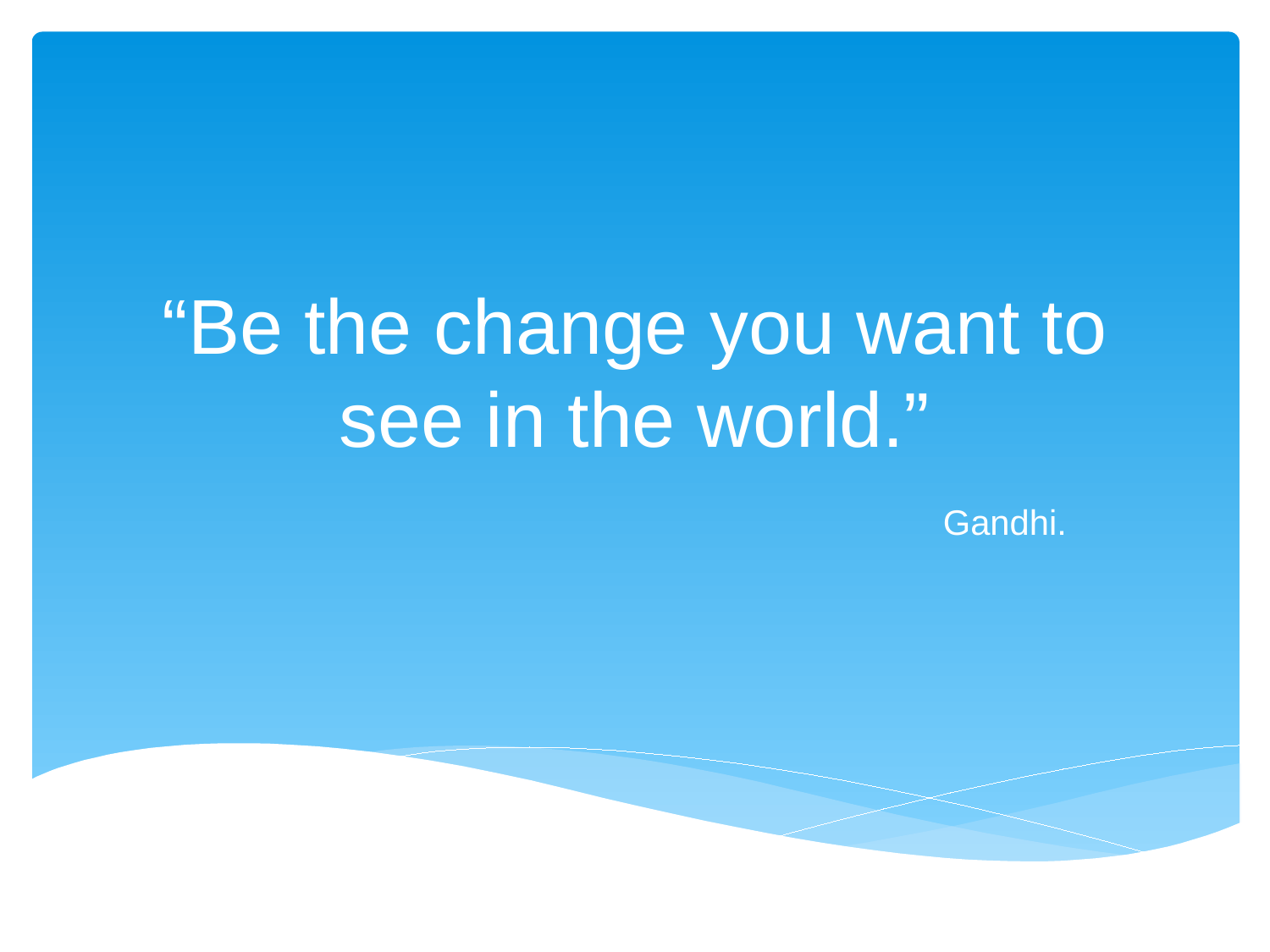

# “Be the change you want to see in the world.”
Gandhi.